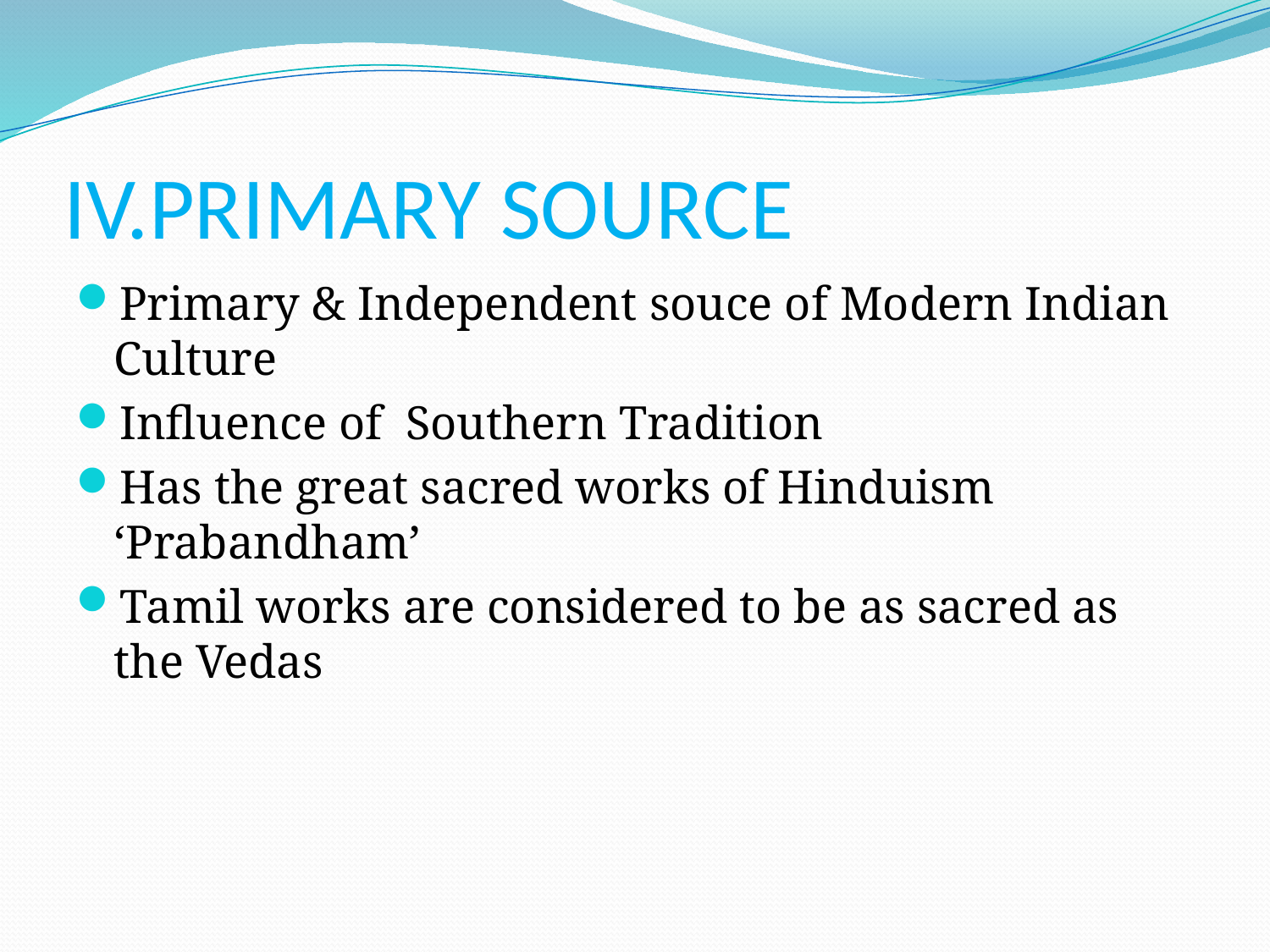

# IV.PRIMARY SOURCE
Primary & Independent souce of Modern Indian Culture
Influence of  Southern Tradition
Has the great sacred works of Hinduism ‘Prabandham’
Tamil works are considered to be as sacred as the Vedas